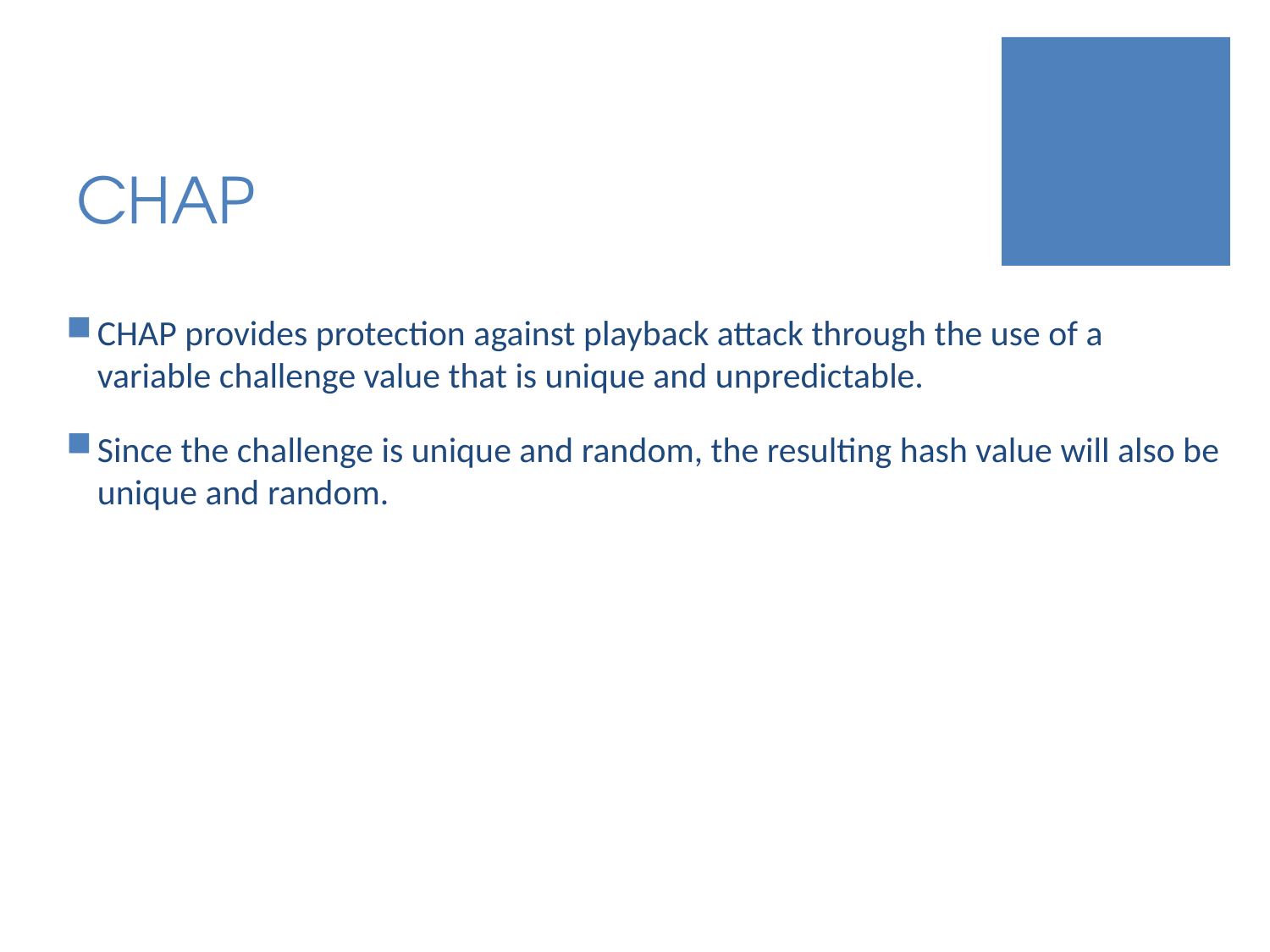

# CHAP
CHAP provides protection against playback attack through the use of a variable challenge value that is unique and unpredictable.
Since the challenge is unique and random, the resulting hash value will also be unique and random.